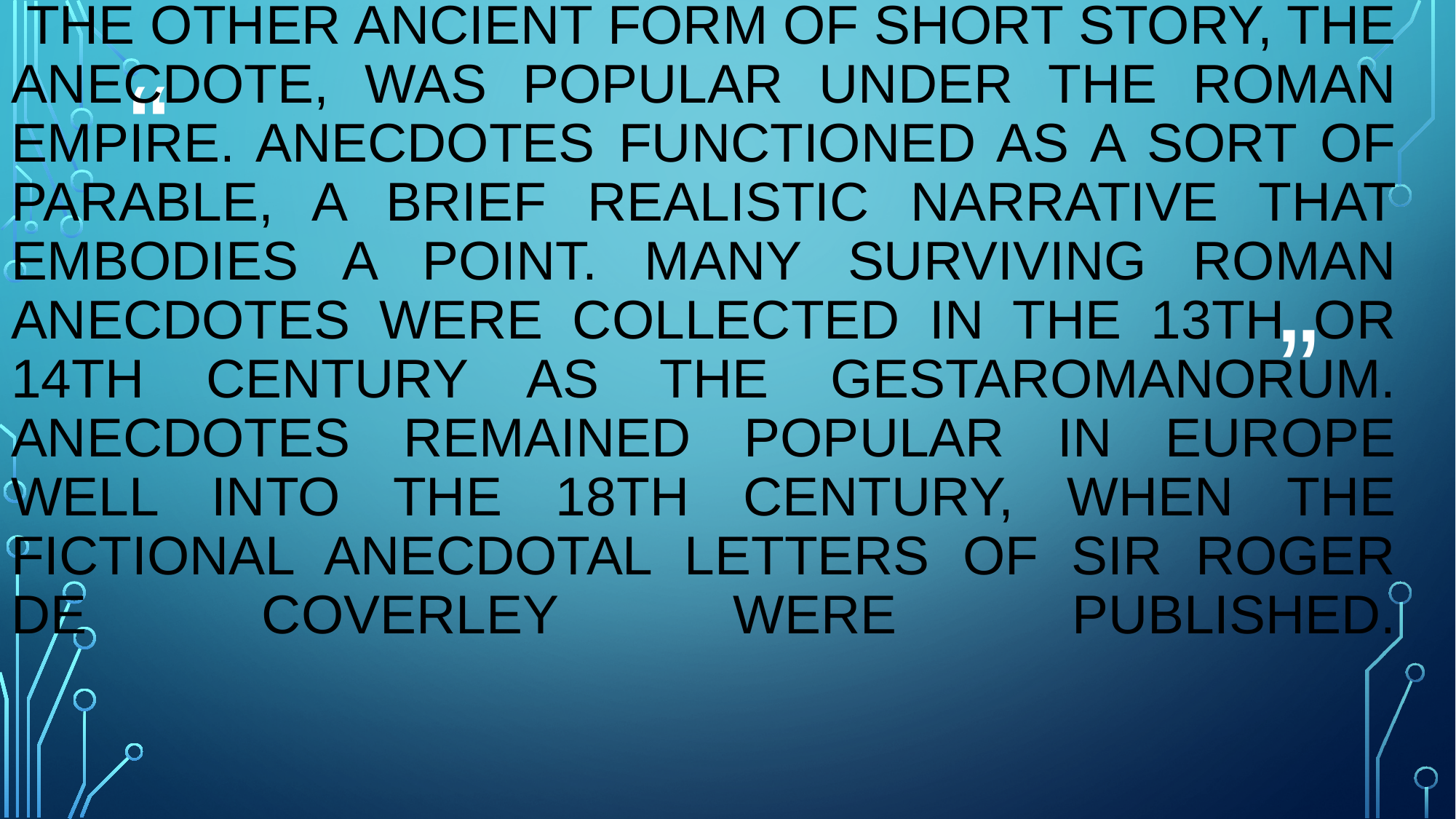

# The other ancient form of short story, the anecdote, was popular under the Roman Empire. Anecdotes functioned as a sort of parable, a brief realistic narrative that embodies a point. Many surviving Roman anecdotes were collected in the 13th or 14th century as the GestaRomanorum. Anecdotes remained popular in Europe well into the 18th century, when the fictional anecdotal letters of Sir Roger de Coverley were published.